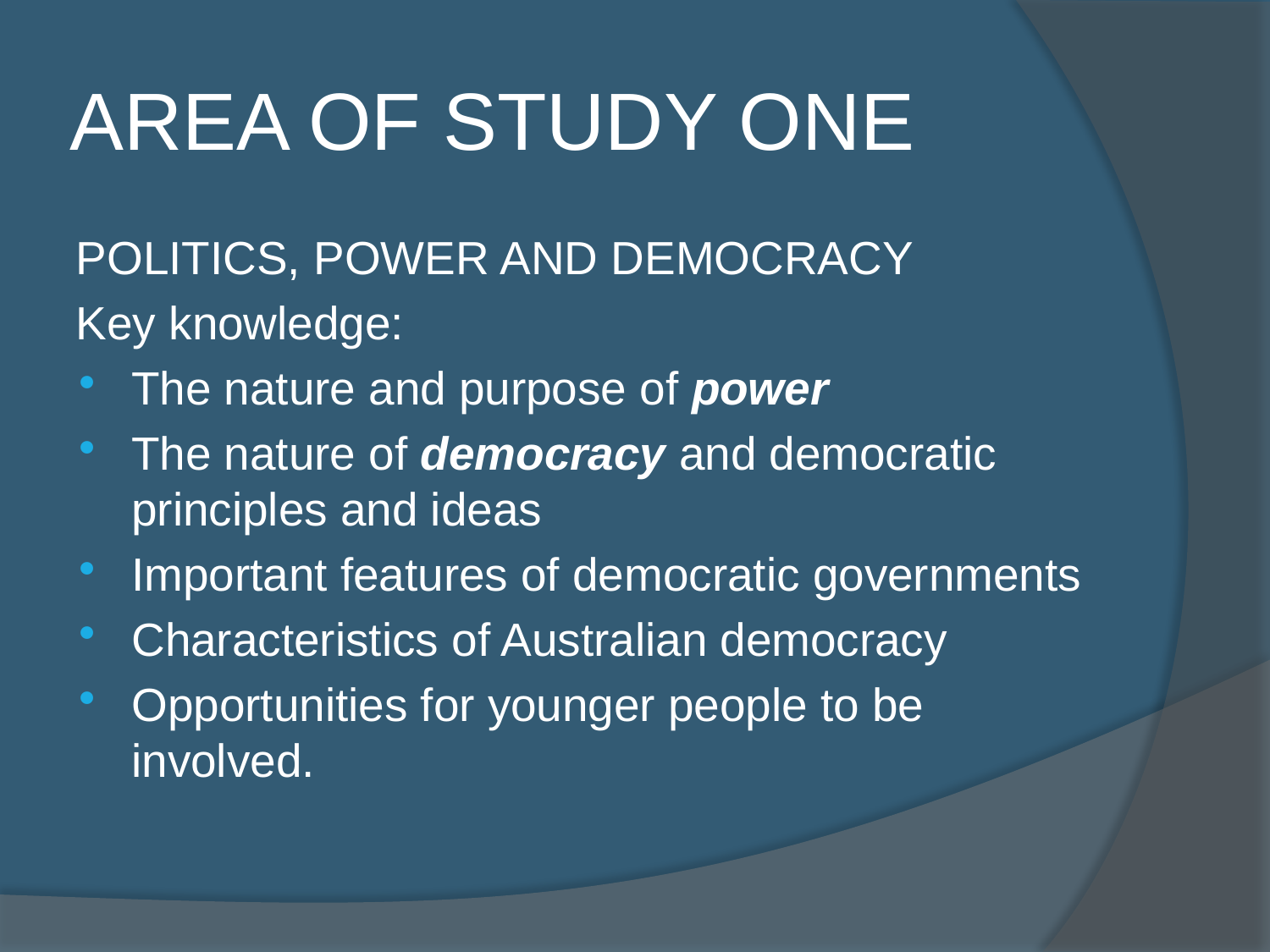

# AREA OF STUDY ONE
POLITICS, POWER AND DEMOCRACY
Key knowledge:
The nature and purpose of power
The nature of democracy and democratic principles and ideas
Important features of democratic governments
Characteristics of Australian democracy
Opportunities for younger people to be involved.